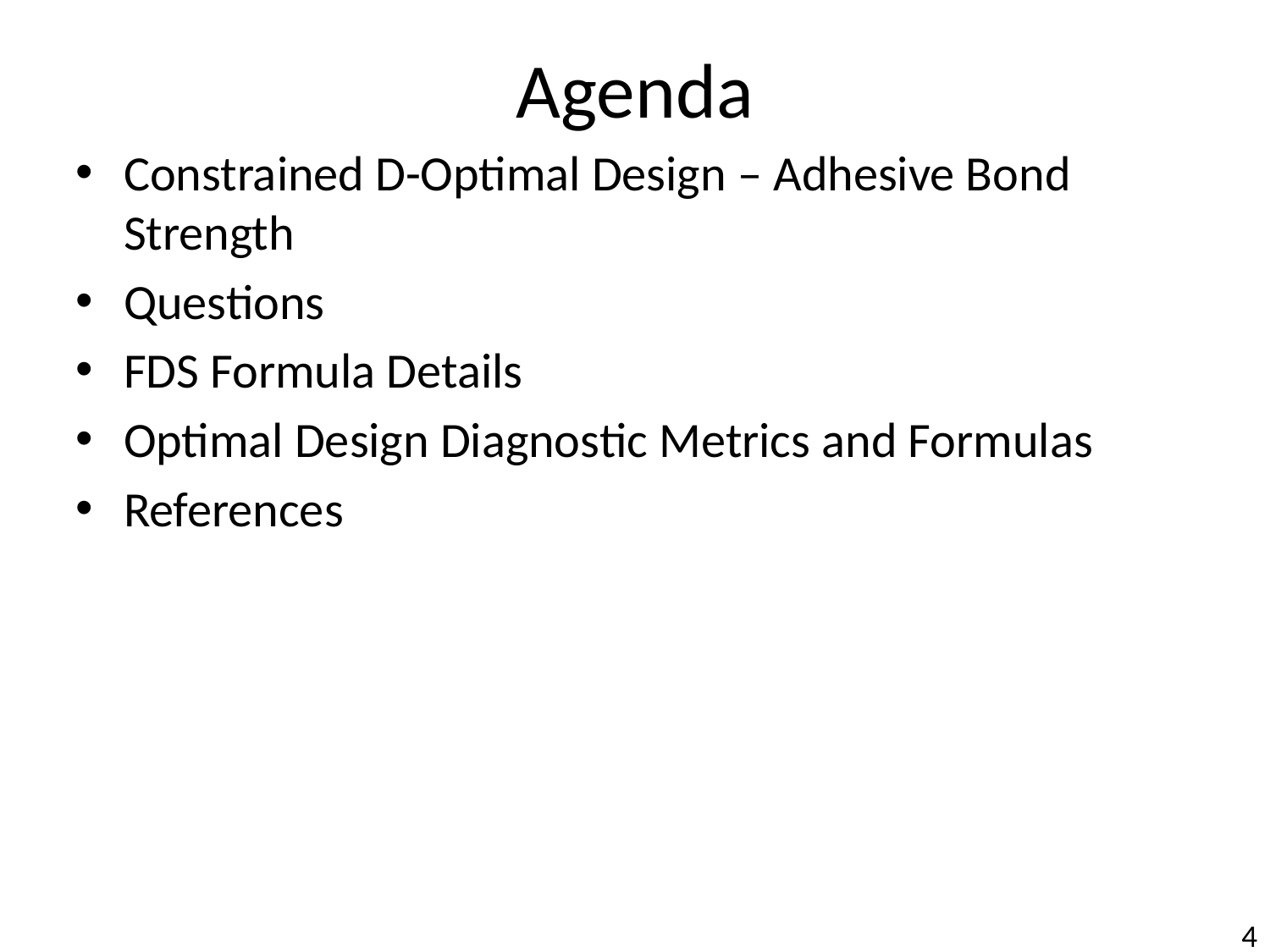

# Agenda
Constrained D-Optimal Design – Adhesive Bond Strength
Questions
FDS Formula Details
Optimal Design Diagnostic Metrics and Formulas
References